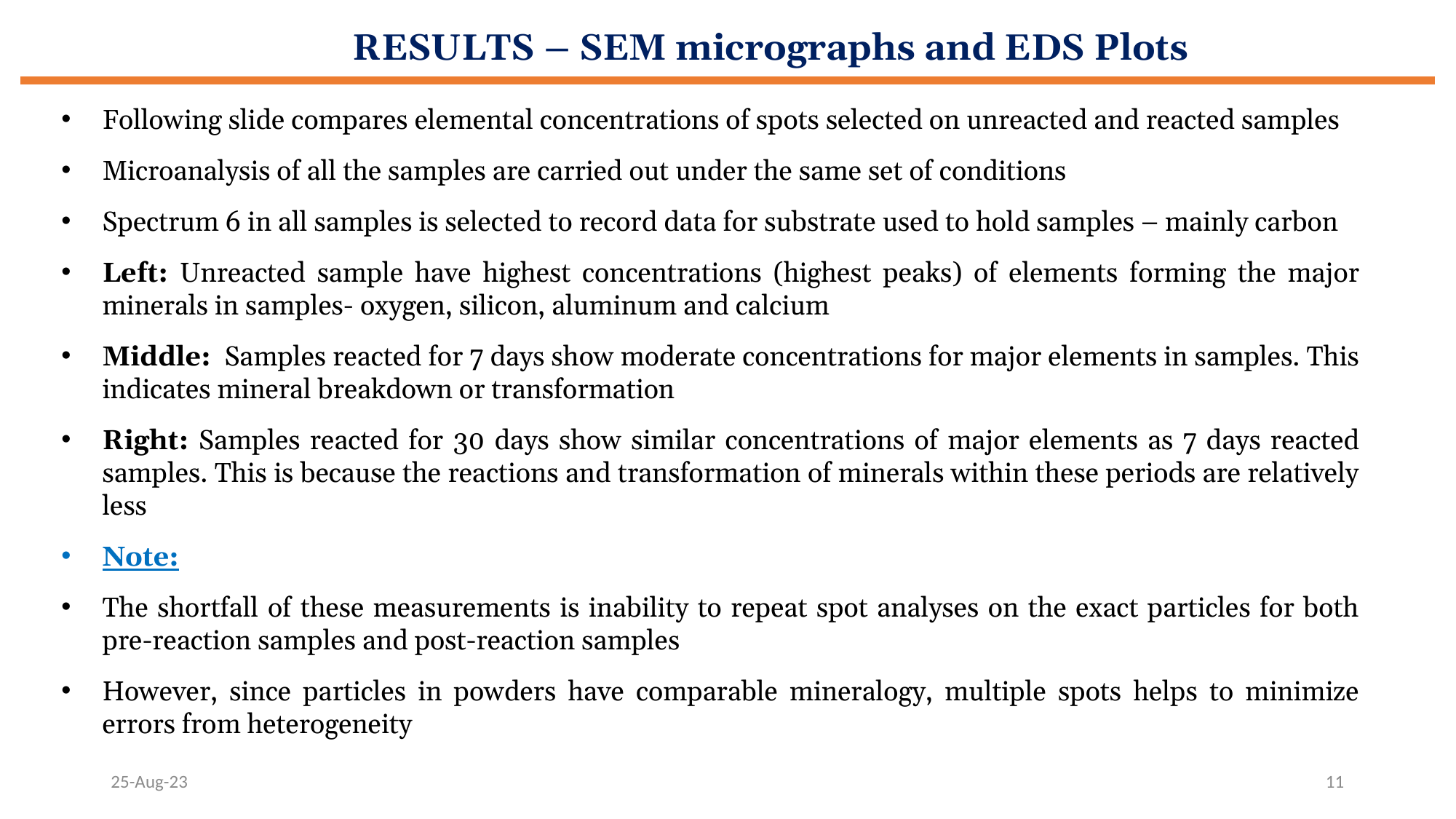

# RESULTS – SEM micrographs and EDS Plots
Following slide compares elemental concentrations of spots selected on unreacted and reacted samples
Microanalysis of all the samples are carried out under the same set of conditions
Spectrum 6 in all samples is selected to record data for substrate used to hold samples – mainly carbon
Left: Unreacted sample have highest concentrations (highest peaks) of elements forming the major minerals in samples- oxygen, silicon, aluminum and calcium
Middle:  Samples reacted for 7 days show moderate concentrations for major elements in samples. This indicates mineral breakdown or transformation
Right: Samples reacted for 30 days show similar concentrations of major elements as 7 days reacted samples. This is because the reactions and transformation of minerals within these periods are relatively less
Note:
The shortfall of these measurements is inability to repeat spot analyses on the exact particles for both pre-reaction samples and post-reaction samples
However, since particles in powders have comparable mineralogy, multiple spots helps to minimize errors from heterogeneity

25-Aug-23
11